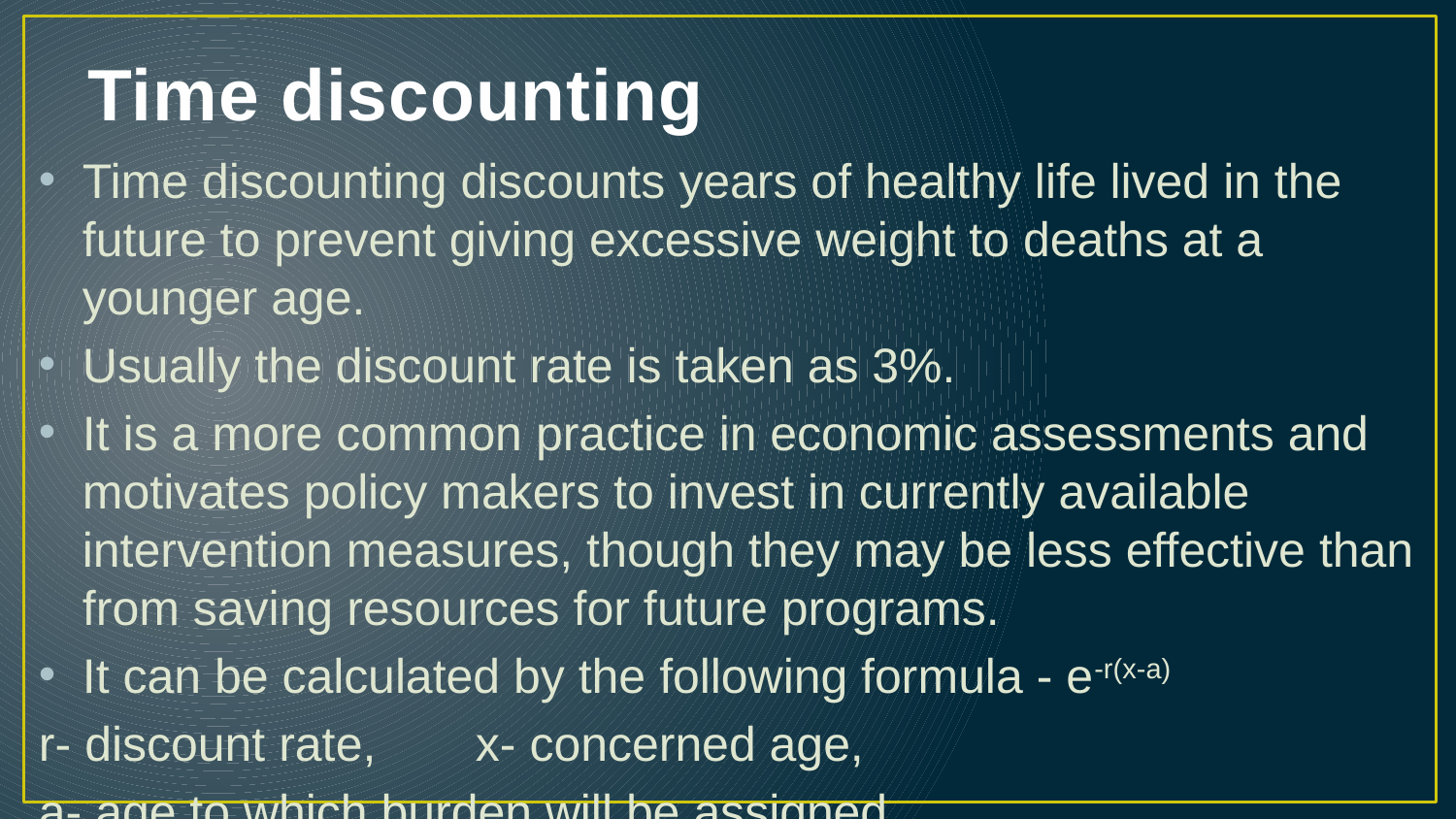

# Time discounting
Time discounting discounts years of healthy life lived in the future to prevent giving excessive weight to deaths at a younger age.
Usually the discount rate is taken as 3%.
It is a more common practice in economic assessments and motivates policy makers to invest in currently available intervention measures, though they may be less effective than from saving resources for future programs.
It can be calculated by the following formula - e-r(x-a)
r- discount rate,	x- concerned age,
a- age to which burden will be assigned